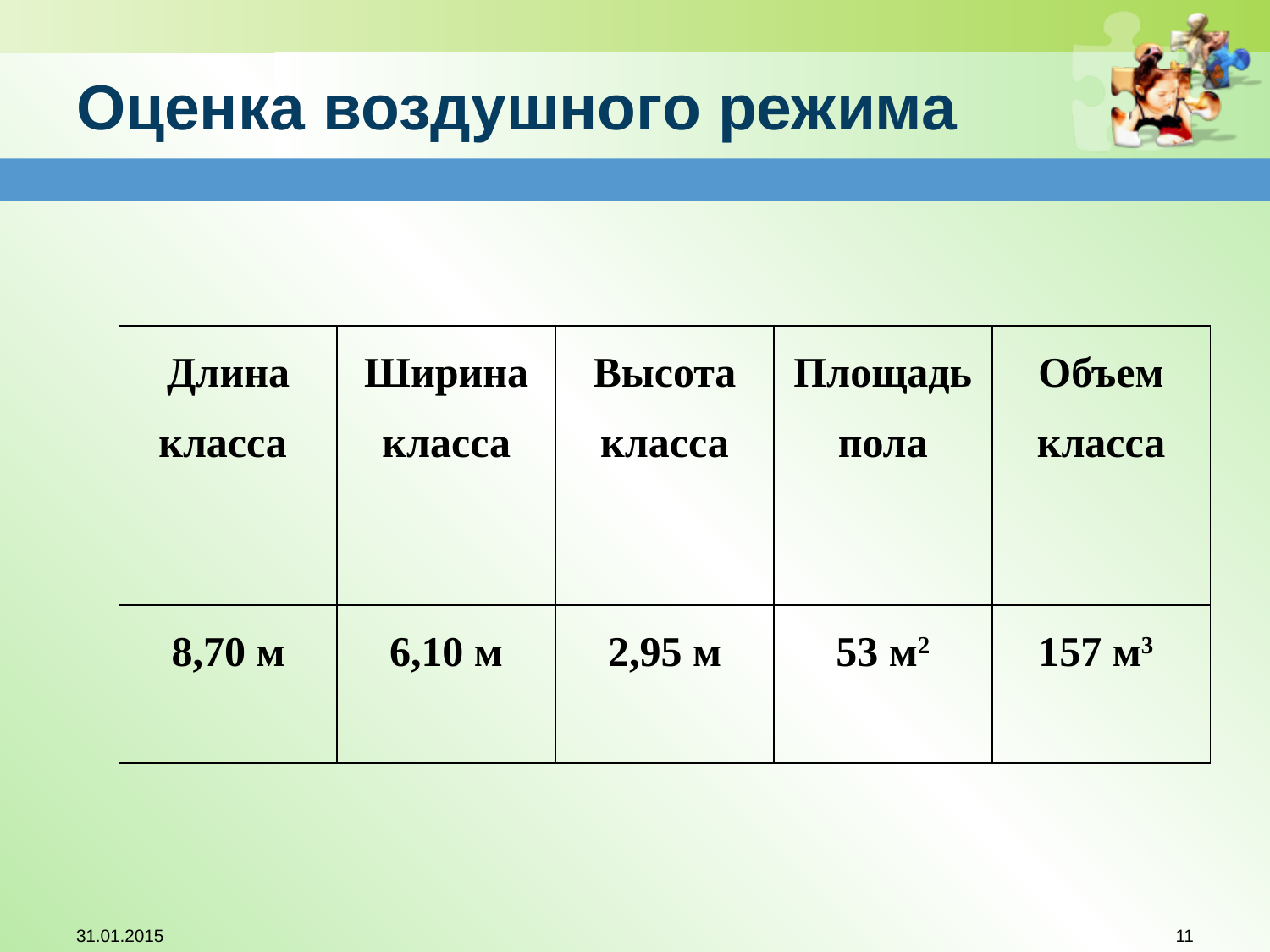

# Оценка воздушного режима
| Длина класса | Ширина класса | Высота класса | Площадь пола | Объем класса |
| --- | --- | --- | --- | --- |
| 8,70 м | 6,10 м | 2,95 м | 53 м2 | 157 м3 |
31.01.2015
11